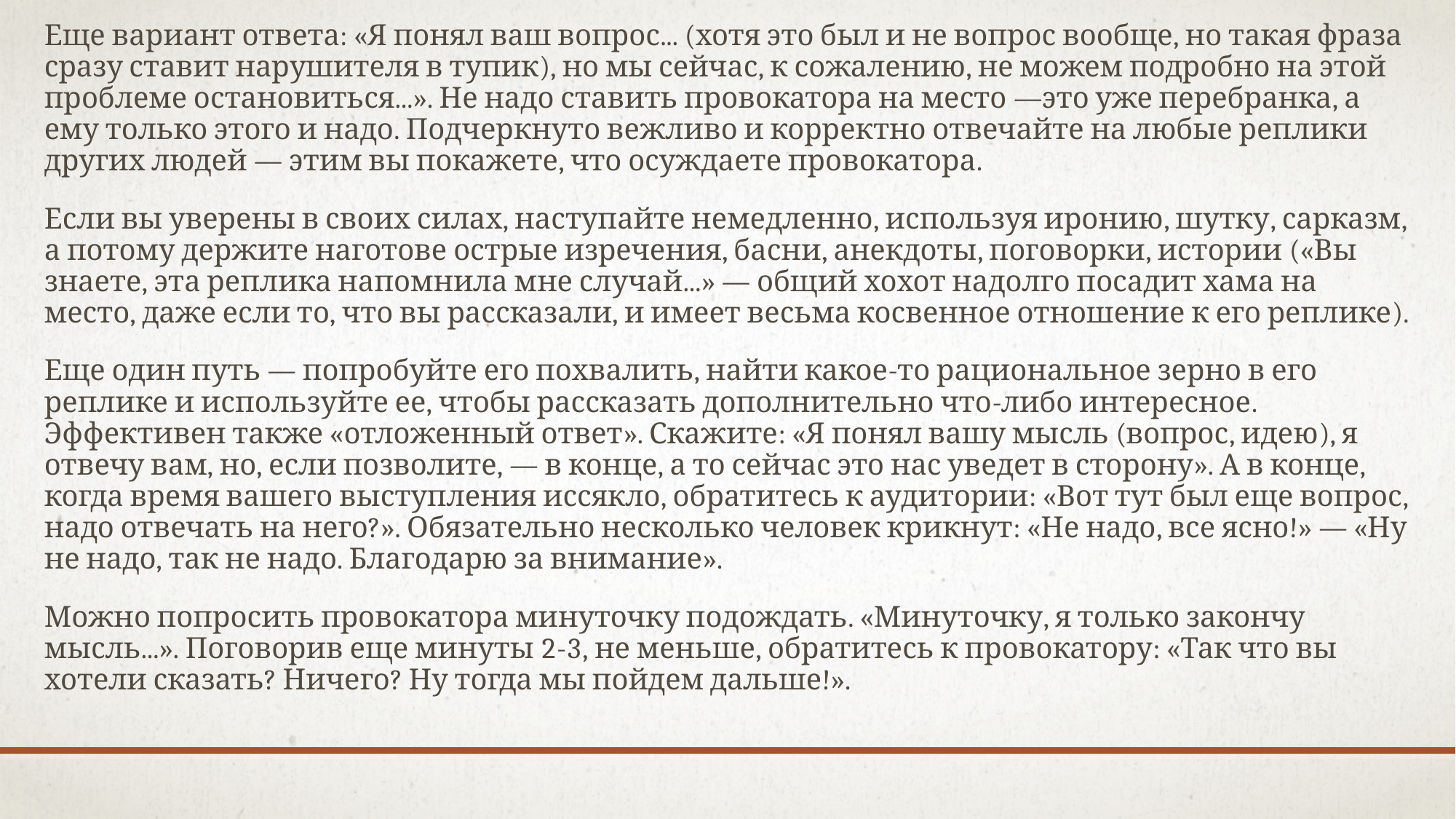

Еще вариант ответа: «Я понял ваш вопрос... (хотя это был и не вопрос вообще, но такая фраза сразу ставит нарушителя в тупик), но мы сейчас, к сожалению, не можем подробно на этой проблеме остановиться...». Не надо ставить провокатора на место —это уже перебранка, а ему только этого и надо. Подчеркнуто вежливо и корректно отвечайте на любые реплики других людей — этим вы покажете, что осуждаете провокатора.
Если вы уверены в своих силах, наступайте немедленно, используя иронию, шутку, сарказм, а потому держите наготове острые изречения, басни, анекдоты, поговорки, истории («Вы знаете, эта реплика напомнила мне случай...» — общий хохот надолго посадит хама на место, даже если то, что вы рассказали, и имеет весьма косвенное отношение к его реплике).
Еще один путь — попробуйте его похвалить, найти какое-то рациональное зерно в его реплике и используйте ее, чтобы рассказать дополнительно что-либо интересное. Эффективен также «отложенный ответ». Скажите: «Я понял вашу мысль (вопрос, идею), я отвечу вам, но, если позволите, — в конце, а то сейчас это нас уведет в сторону». А в конце, когда время вашего выступления иссякло, обратитесь к аудитории: «Вот тут был еще вопрос, надо отвечать на него?». Обязательно несколько человек крикнут: «Не надо, все ясно!» — «Ну не надо, так не надо. Благодарю за внимание».
Можно попросить провокатора минуточку подождать. «Минуточку, я только закончу мысль...». Поговорив еще минуты 2-3, не меньше, обратитесь к провокатору: «Так что вы хотели сказать? Ничего? Ну тогда мы пойдем дальше!».